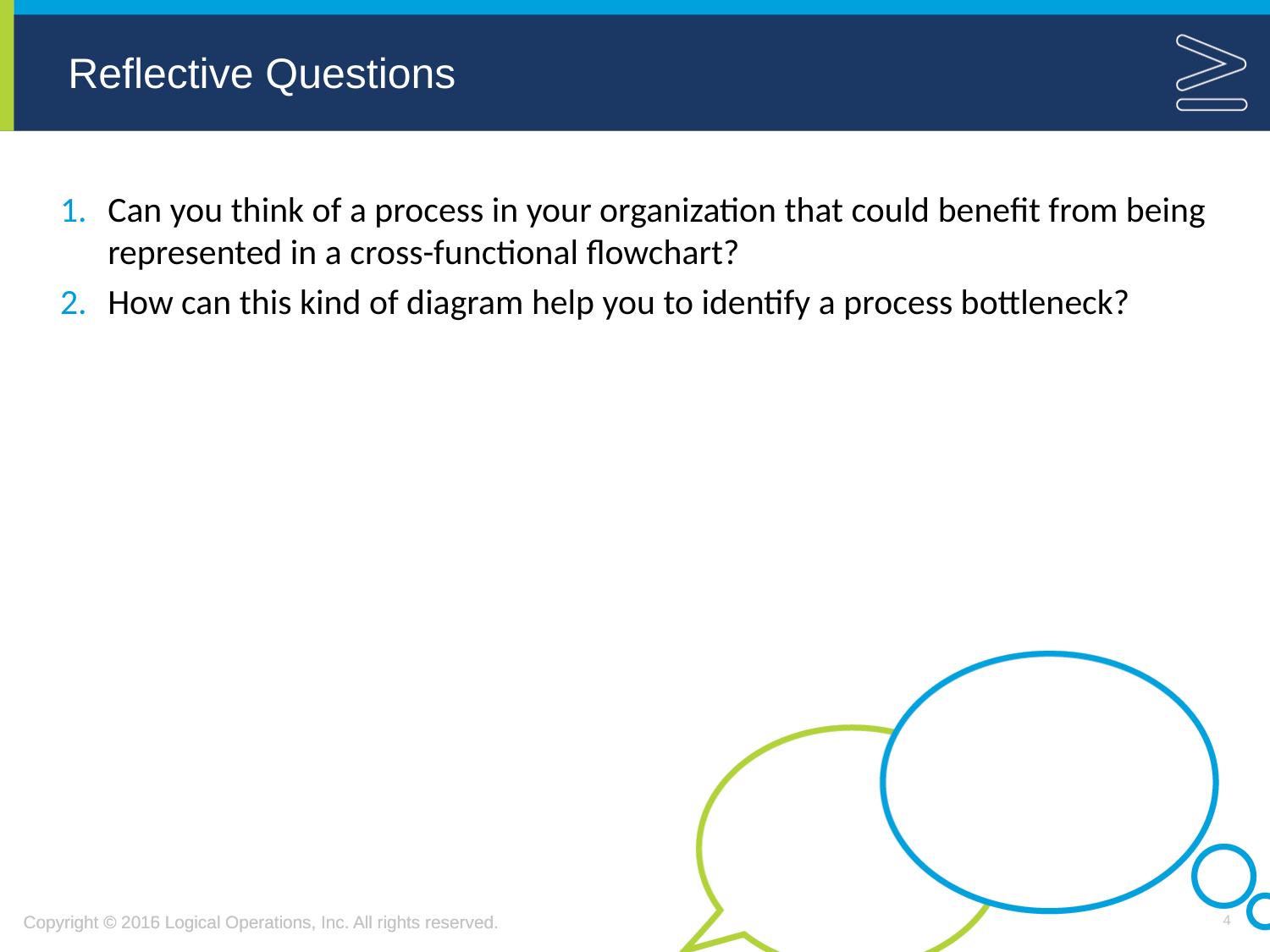

# Reflective Questions
Can you think of a process in your organization that could benefit from being represented in a cross-functional flowchart?
How can this kind of diagram help you to identify a process bottleneck?
4